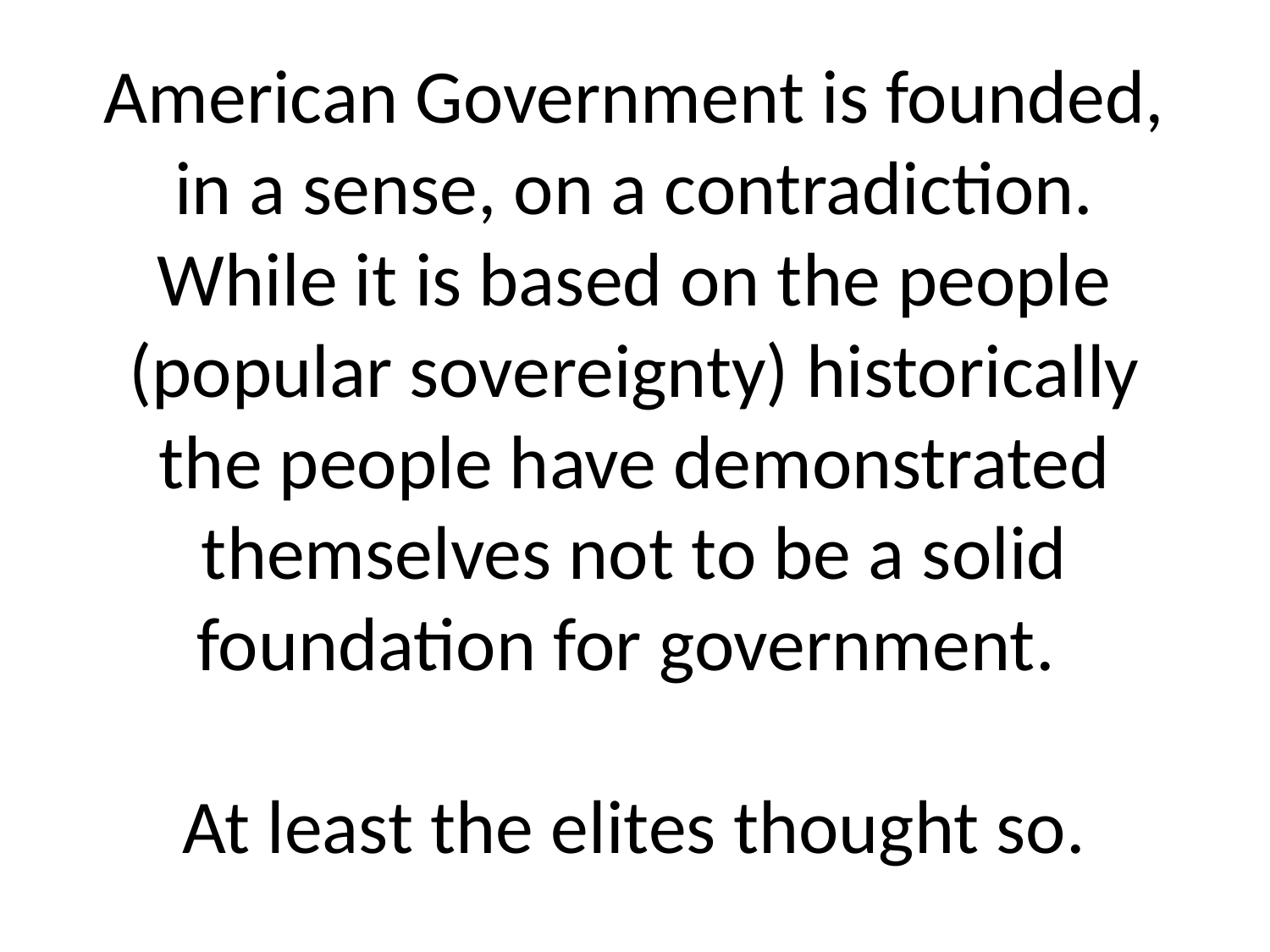

# American Government is founded, in a sense, on a contradiction. While it is based on the people (popular sovereignty) historically the people have demonstrated themselves not to be a solid foundation for government. At least the elites thought so.